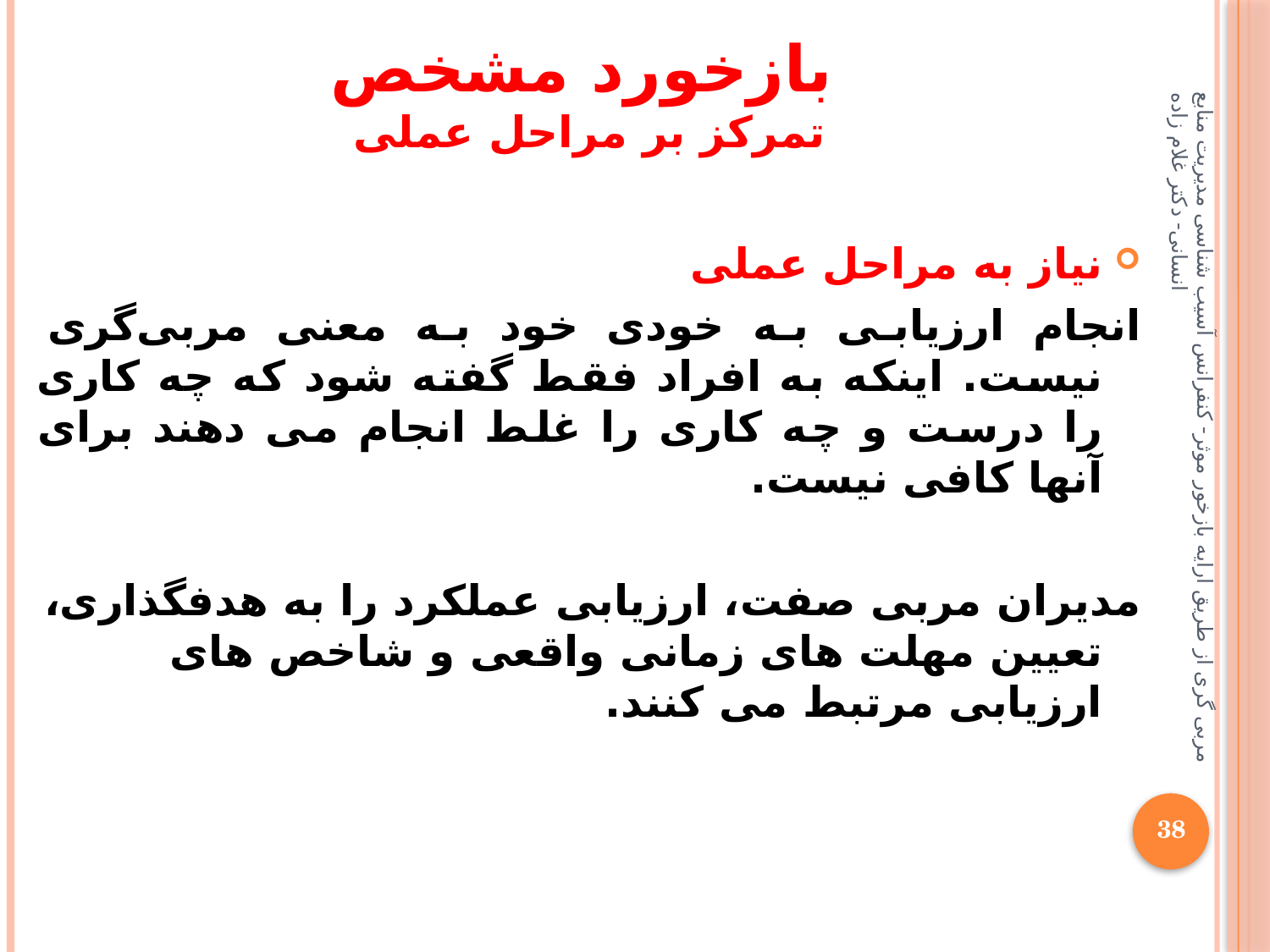

# بازخورد مشخص تمرکز بر مراحل عملی

نیاز به مراحل عملی
انجام ارزیابی به خودی خود به معنی مربی‌گری نیست. اینکه به افراد فقط گفته شود که چه کاری را درست و چه کاری را غلط انجام می دهند برای آنها کافی نیست.

مدیران مربی صفت، ارزیابی عملکرد را به هدفگذاری، تعیین مهلت های زمانی واقعی و شاخص های ارزیابی مرتبط می کنند.

مربی گری از طریق ارایه بازخور موثر- کنفرانس آسیب شناسی مدیریت منابع انسانی- دکتر غلام زاده
38